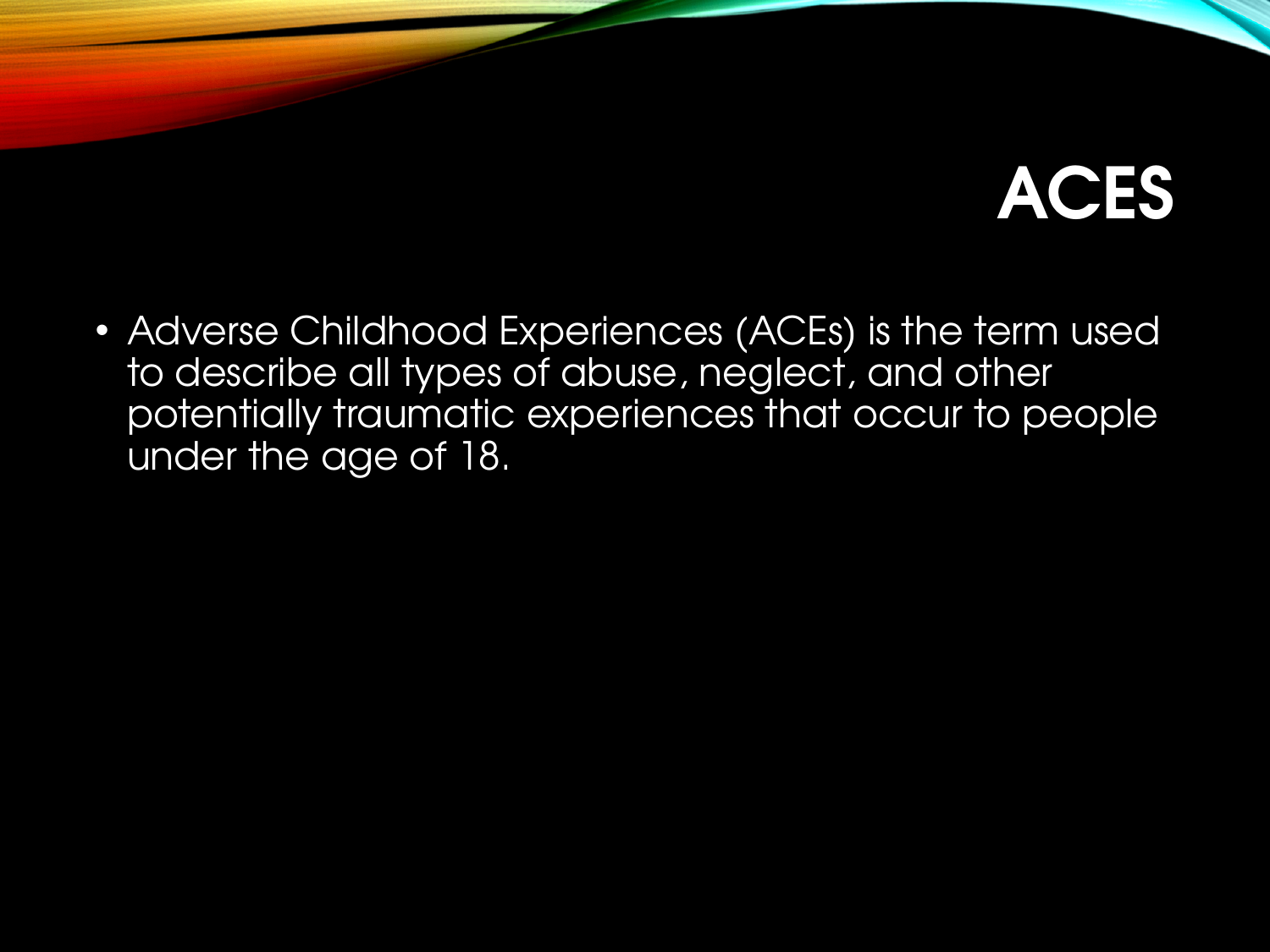

# ACEs
Adverse Childhood Experiences (ACEs) is the term used to describe all types of abuse, neglect, and other potentially traumatic experiences that occur to people under the age of 18.